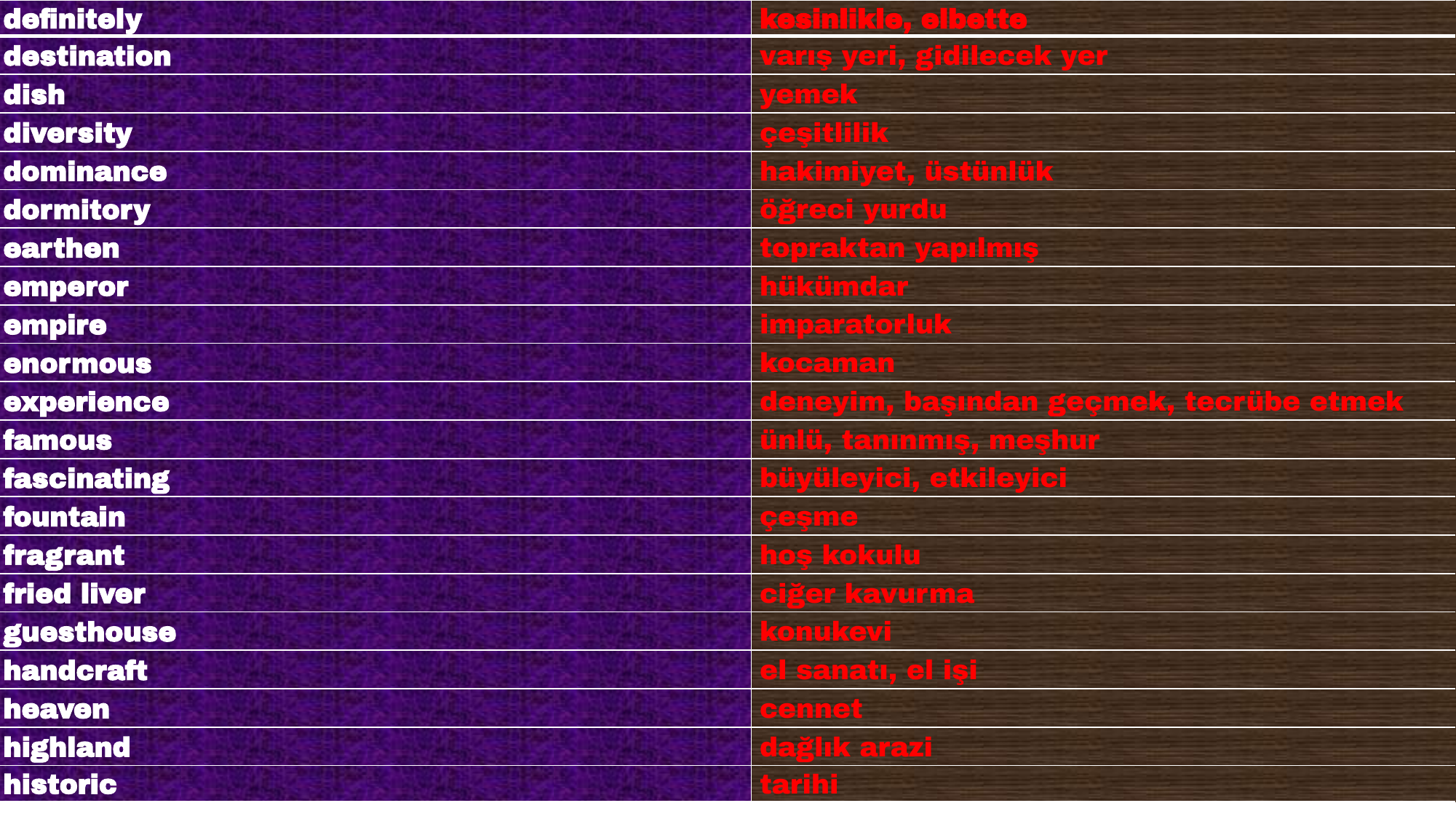

| definitely | kesinlikle, elbette |
| --- | --- |
| destination | varış yeri, gidilecek yer |
| dish | yemek |
| diversity | çeşitlilik |
| dominance | hakimiyet, üstünlük |
| dormitory | öğreci yurdu |
| earthen | topraktan yapılmış |
| emperor | hükümdar |
| empire | imparatorluk |
| enormous | kocaman |
| experience | deneyim, başından geçmek, tecrübe etmek |
| famous | ünlü, tanınmış, meşhur |
| fascinating | büyüleyici, etkileyici |
| fountain | çeşme |
| fragrant | hoş kokulu |
| fried liver | ciğer kavurma |
| guesthouse | konukevi |
| handcraft | el sanatı, el işi |
| heaven | cennet |
| highland | dağlık arazi |
| historic | tarihi |